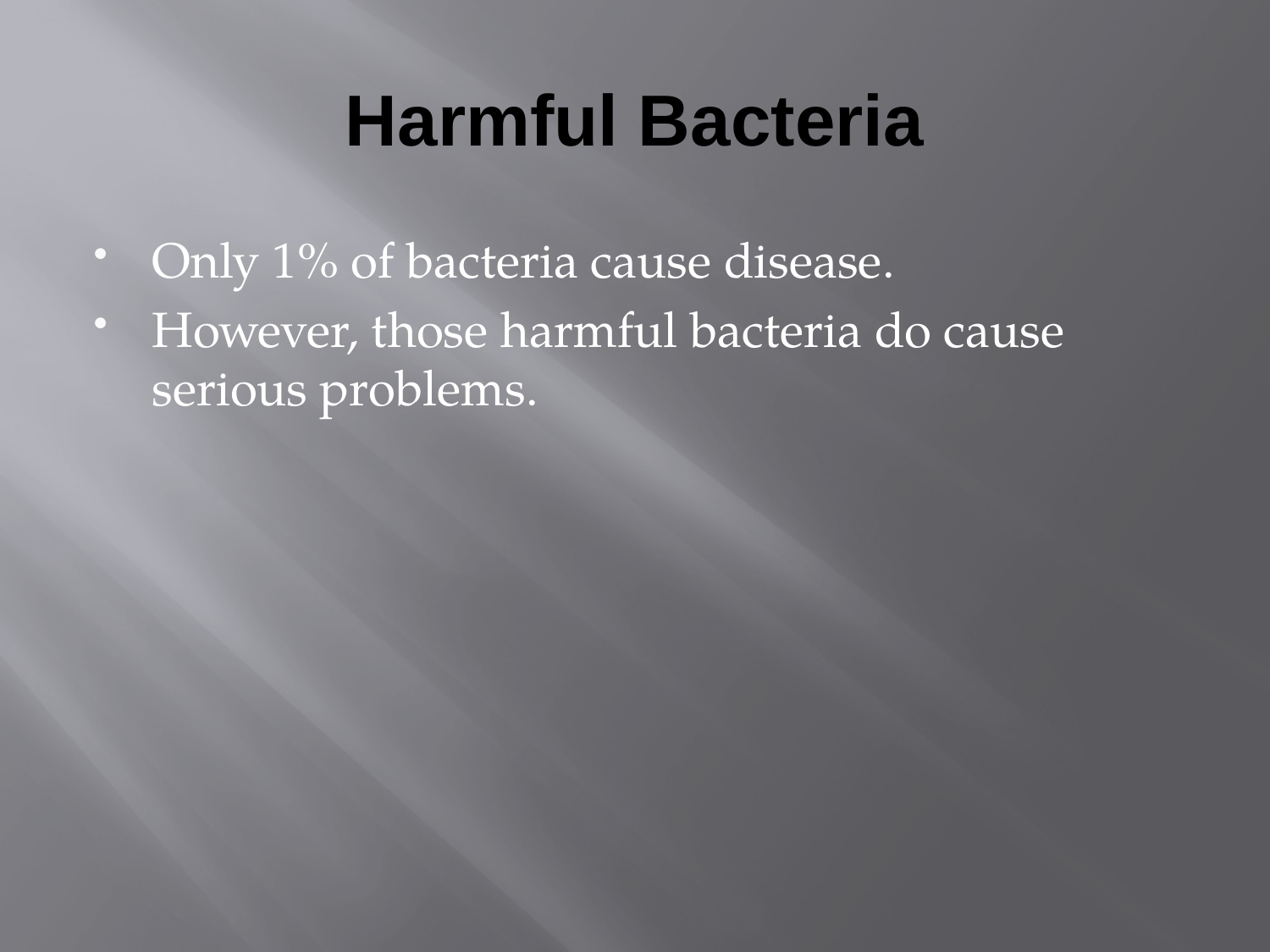

# Harmful Bacteria
Only 1% of bacteria cause disease.
However, those harmful bacteria do cause serious problems.